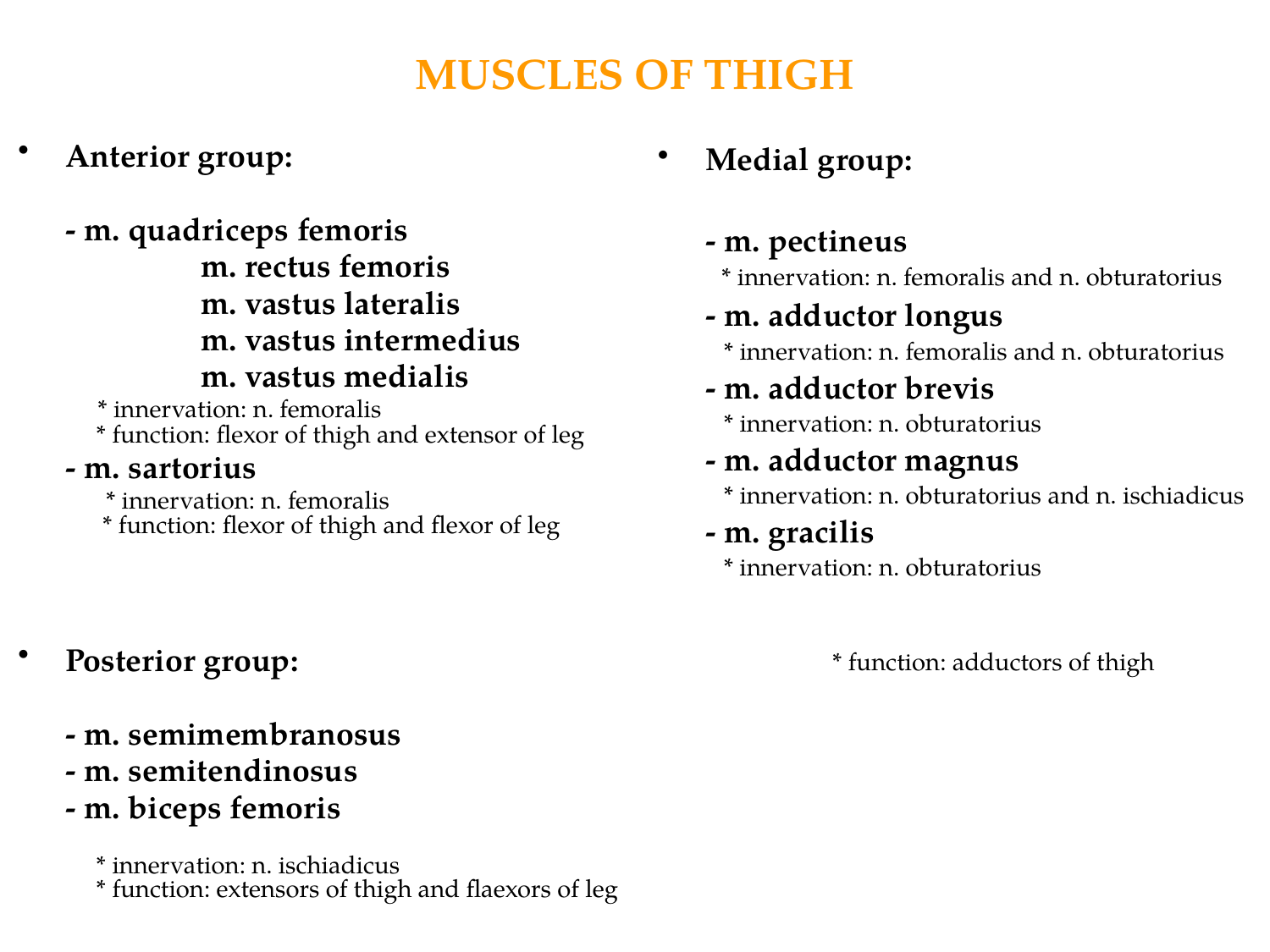

MUSCLES OF THIGH
Anterior group:

	- m. quadriceps femoris
	 	 m. rectus femoris
		 m. vastus lateralis
		 m. vastus intermedius
		 m. vastus medialis
    * innervation: n. femoralis
     * function: flexor of thigh and extensor of leg
	- m. sartorius
     * innervation: n. femoralis
      * function: flexor of thigh and flexor of leg

Posterior group:

	- m. semimembranosus
	- m. semitendinosus
	- m. biceps femoris
     * innervation: n. ischiadicus
     * function: extensors of thigh and flaexors of leg
Medial group:

	- m. pectineus
  * innervation: n. femoralis and n. obturatorius
	- m. adductor longus
	   * innervation: n. femoralis and n. obturatorius
	- m. adductor brevis
	   * innervation: n. obturatorius
	- m. adductor magnus
	   * innervation: n. obturatorius and n. ischiadicus
	- m. gracilis
	   * innervation: n. obturatorius

     		* function: adductors of thigh